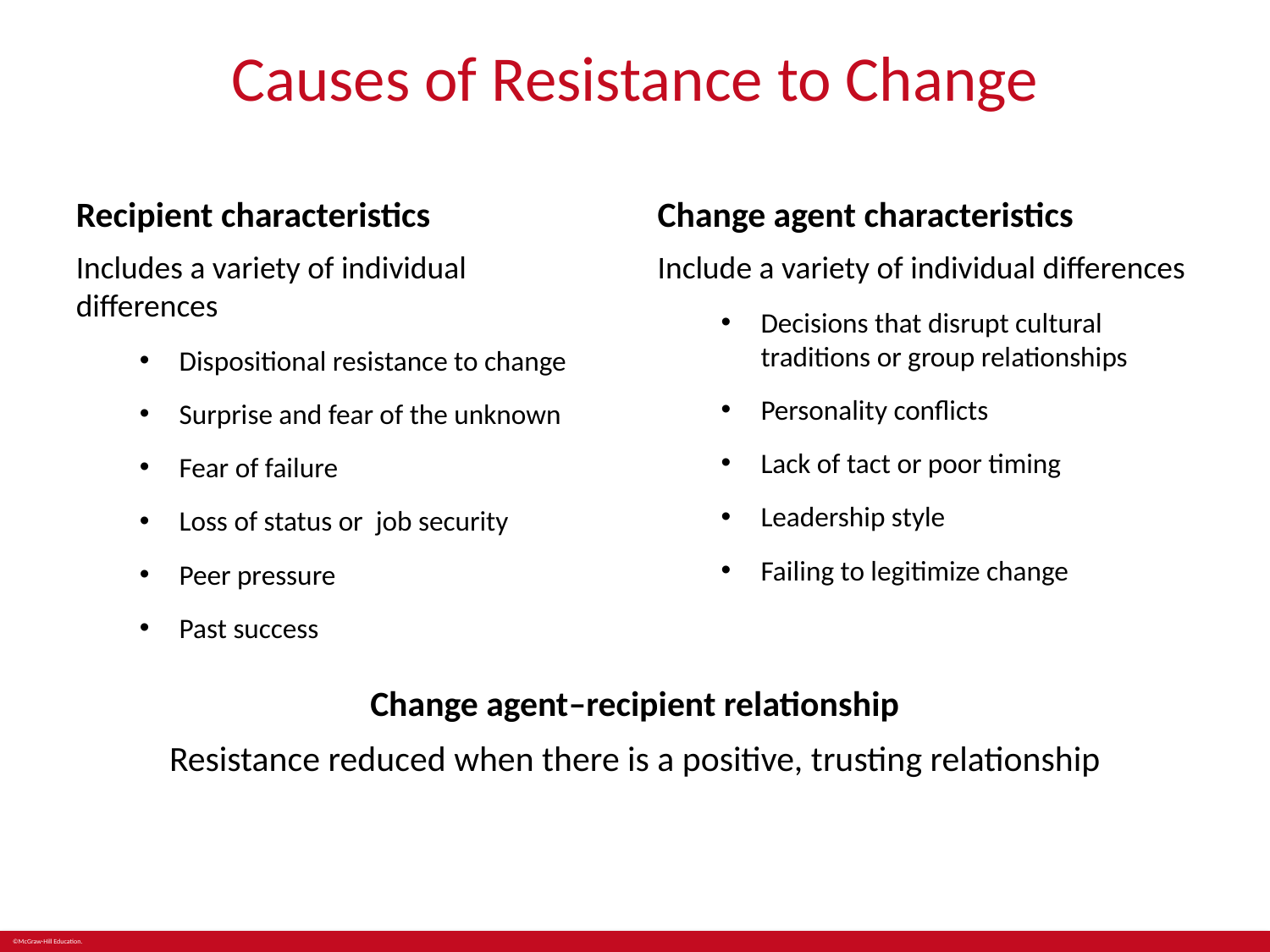

# Causes of Resistance to Change
Recipient characteristics
Change agent characteristics
Includes a variety of individual differences
Dispositional resistance to change
Surprise and fear of the unknown
Fear of failure
Loss of status or  job security
Peer pressure
Past success

Include a variety of individual differences
Decisions that disrupt cultural traditions or group relationships
Personality conflicts
Lack of tact or poor timing
Leadership style
Failing to legitimize change

Change agent–recipient relationship
Resistance reduced when there is a positive, trusting relationship